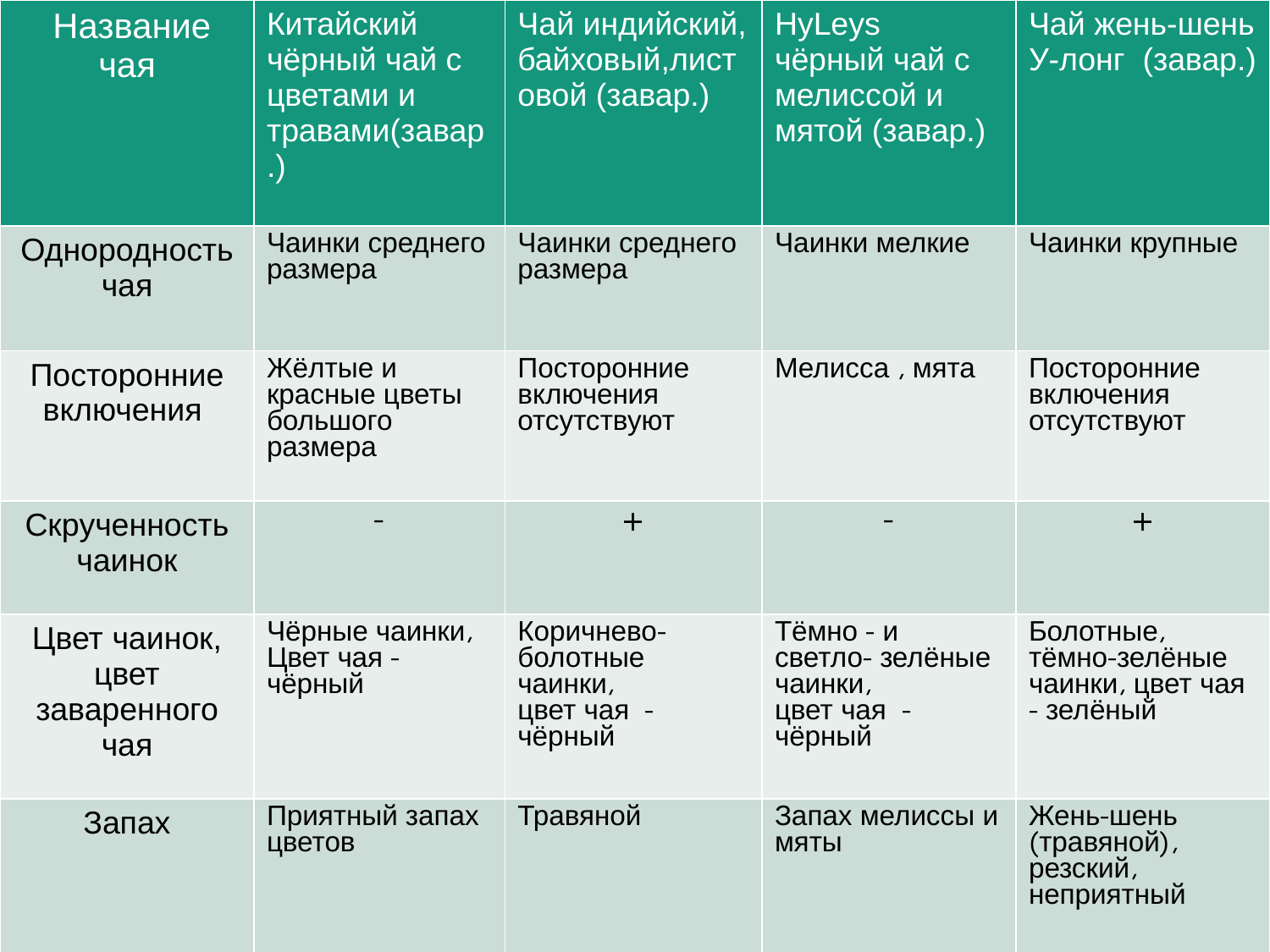

| Название чая | Китайский чёрный чай с цветами и травами(завар.) | Чай индийский, байховый,листовой (завар.) | HyLeys чёрный чай с мелиссой и мятой (завар.) | Чай жень-шень У-лонг (завар.) |
| --- | --- | --- | --- | --- |
| Однородность чая | Чаинки среднего размера | Чаинки среднего размера | Чаинки мелкие | Чаинки крупные |
| Посторонние включения | Жёлтые и красные цветы большого размера | Посторонние включения отсутствуют | Мелисса , мята | Посторонние включения отсутствуют |
| Скрученность чаинок | - | + | - | + |
| Цвет чаинок, цвет заваренного чая | Чёрные чаинки, Цвет чая - чёрный | Коричнево-болотные чаинки, цвет чая - чёрный | Тёмно - и светло- зелёные чаинки, цвет чая - чёрный | Болотные, тёмно-зелёные чаинки, цвет чая - зелёный |
| Запах | Приятный запах цветов | Травяной | Запах мелиссы и мяты | Жень-шень (травяной), резский, неприятный |
#